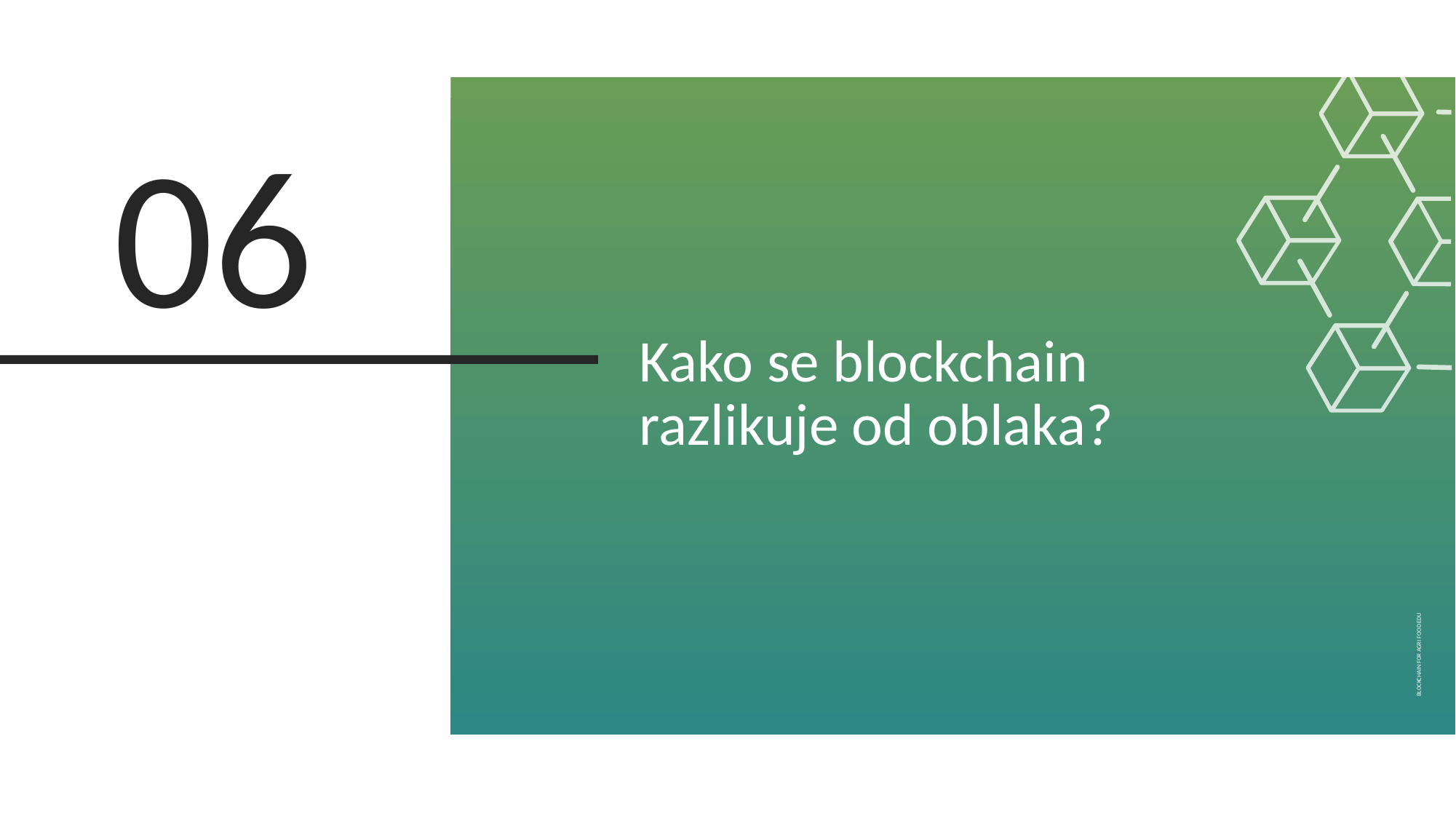

06
Kako se blockchain razlikuje od oblaka?